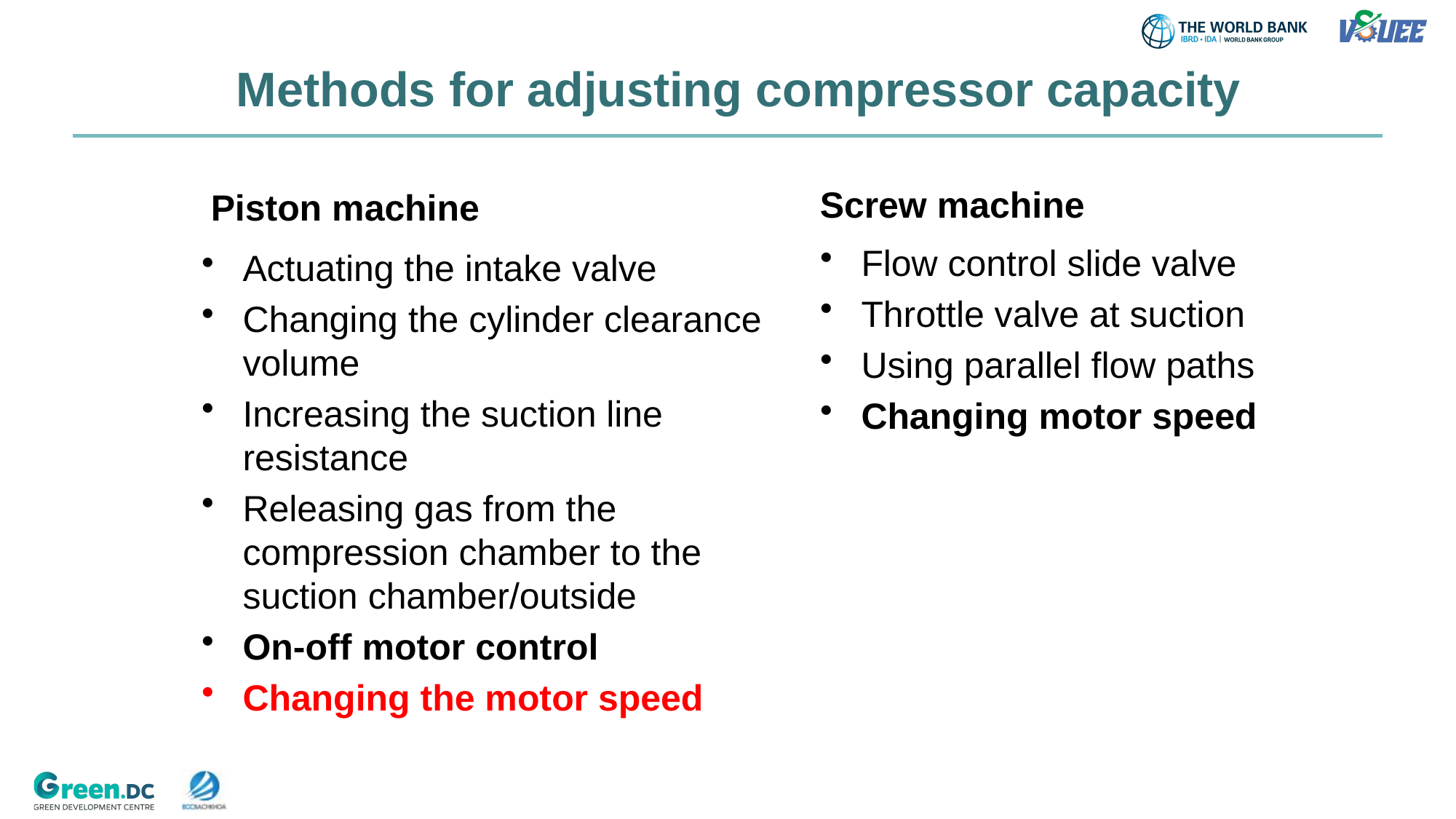

Methods for adjusting compressor capacity
Screw machine
Piston machine
Flow control slide valve
Throttle valve at suction
Using parallel flow paths
Changing motor speed
Actuating the intake valve
Changing the cylinder clearance volume
Increasing the suction line resistance
Releasing gas from the compression chamber to the suction chamber/outside
On-off motor control
Changing the motor speed